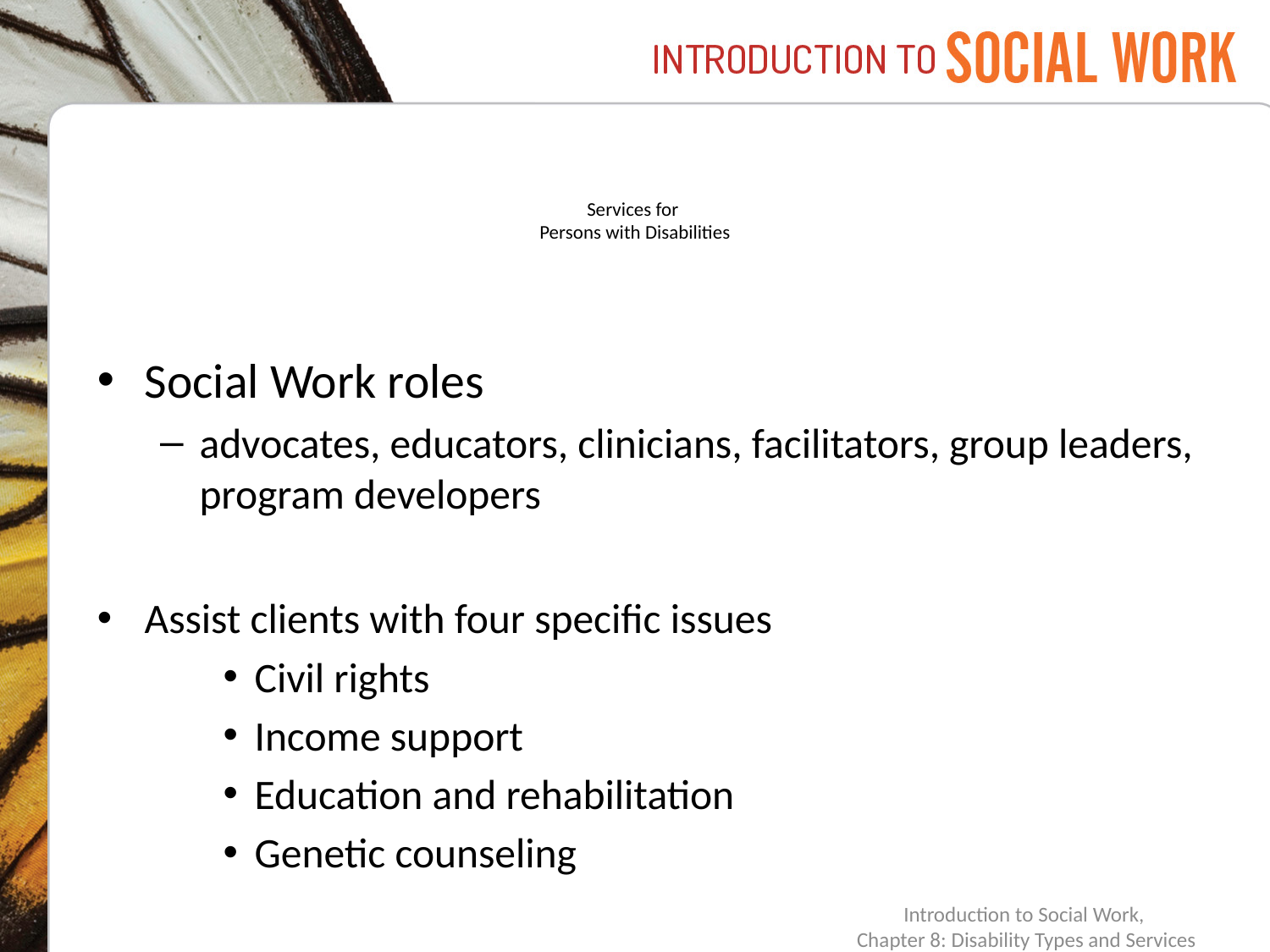

# Services for Persons with Disabilities

Social Work roles
advocates, educators, clinicians, facilitators, group leaders, program developers

Assist clients with four specific issues
Civil rights
Income support
Education and rehabilitation
Genetic counseling

Introduction to Social Work,
Chapter 8: Disability Types and Services